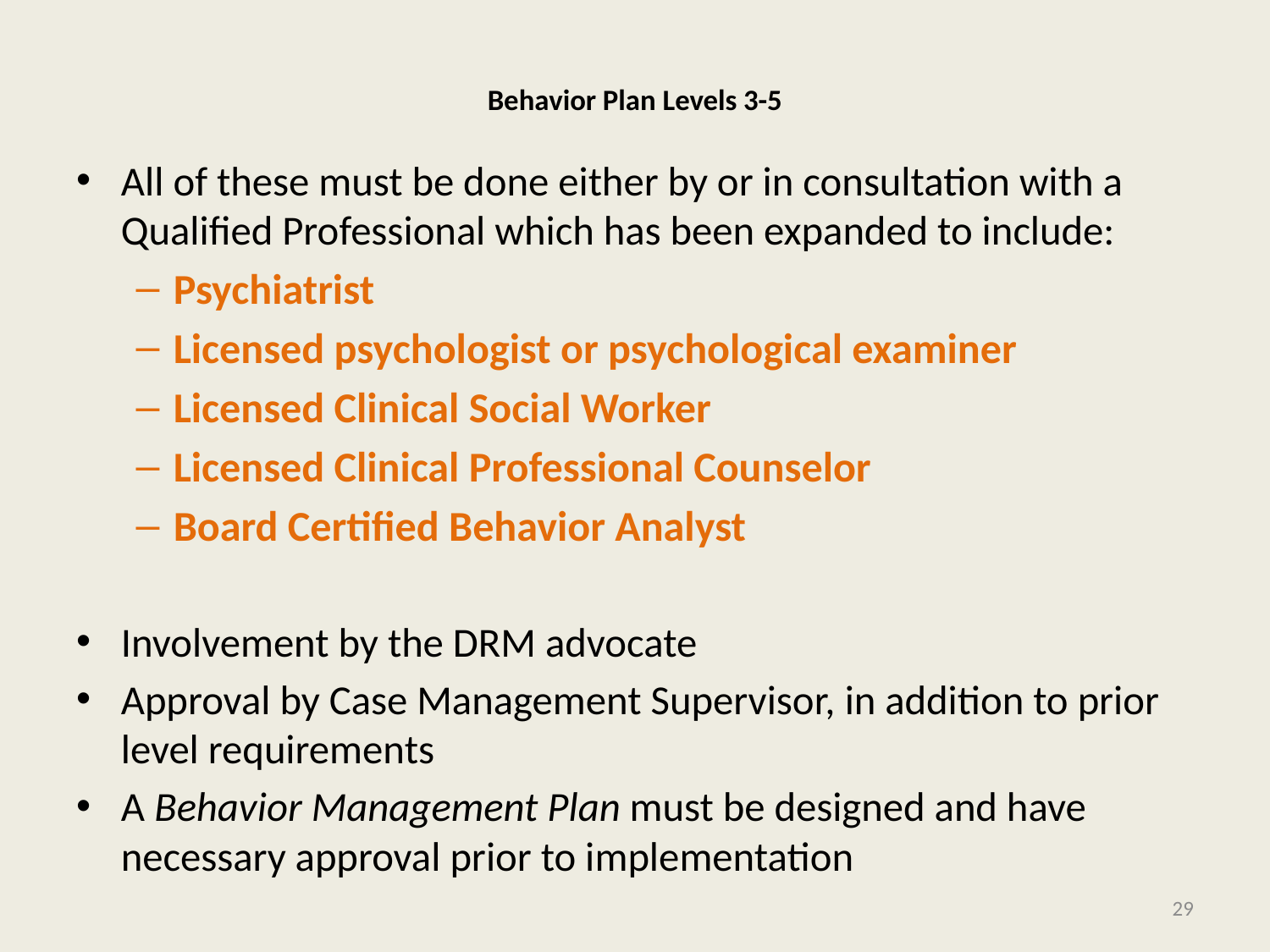

# Behavior Plan Levels 3-5
All of these must be done either by or in consultation with a Qualified Professional which has been expanded to include:
Psychiatrist
Licensed psychologist or psychological examiner
Licensed Clinical Social Worker
Licensed Clinical Professional Counselor
Board Certified Behavior Analyst

Involvement by the DRM advocate
Approval by Case Management Supervisor, in addition to prior level requirements
A Behavior Management Plan must be designed and have necessary approval prior to implementation

29